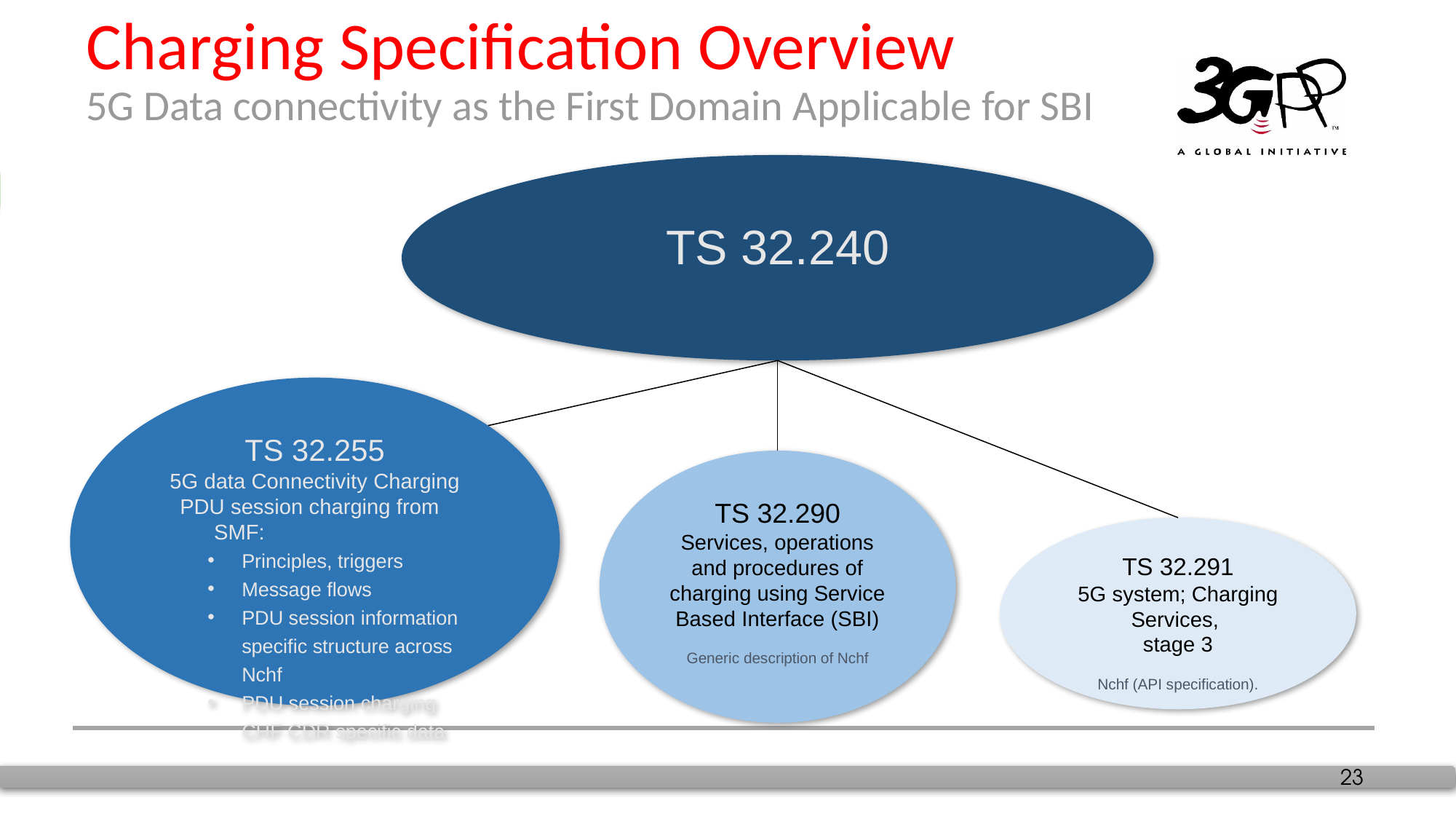

# Charging Specification Overview 5G Data connectivity as the First Domain Applicable for SBI

TS 32.240

TS 32.255
5G data Connectivity Charging
PDU session charging from SMF:
Principles, triggers
Message flows
PDU session information specific structure across Nchf
PDU session charging CHF CDR specific data

TS 32.290
Services, operations and procedures of charging using Service Based Interface (SBI)

Generic description of Nchf
TS 32.291
5G system; Charging Services,
stage 3

Nchf (API specification).